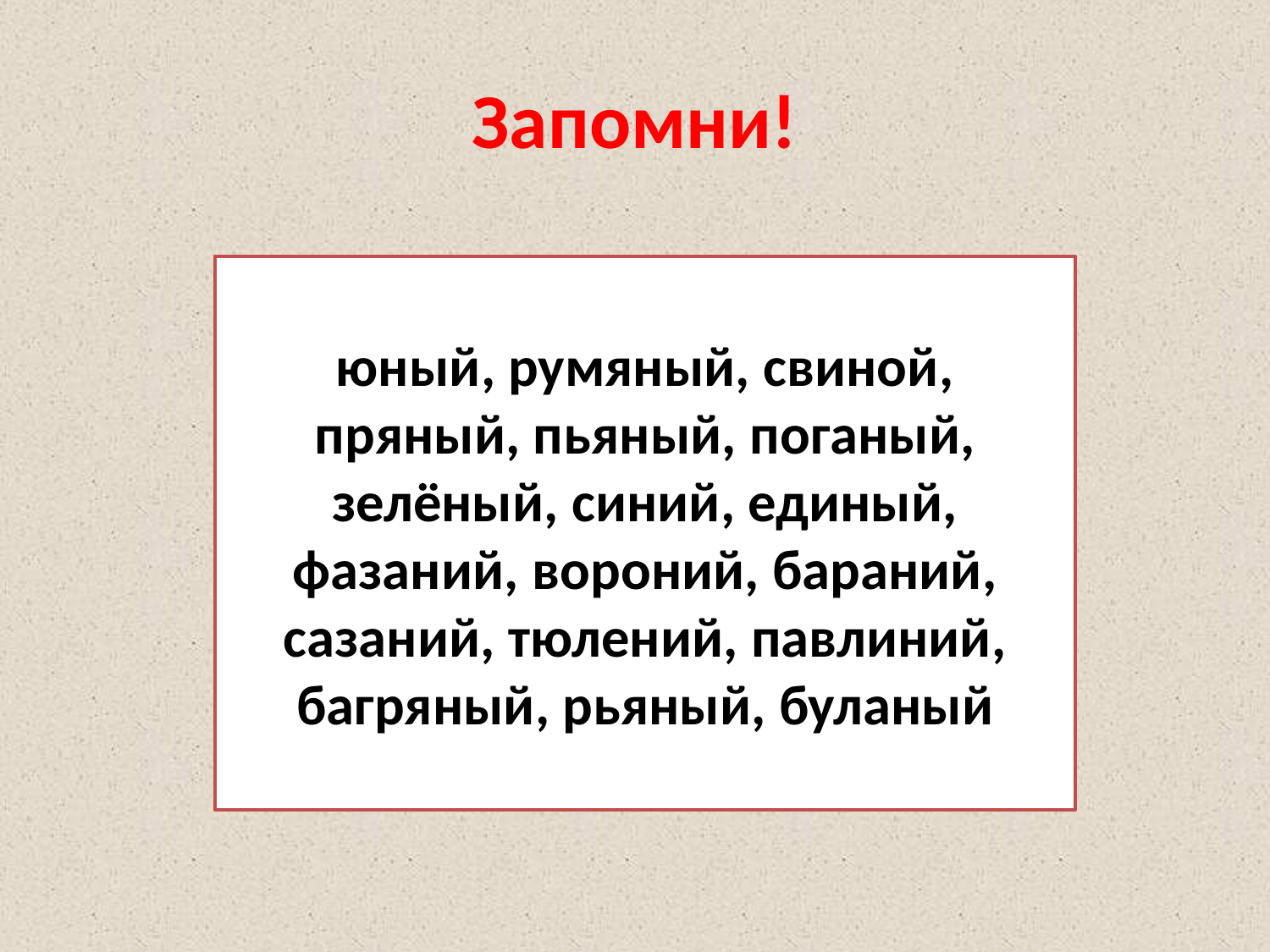

# Запомни!

юный, румяный, свиной, пряный, пьяный, поганый, зелёный, синий, единый, фазаний, вороний, бараний, сазаний, тюлений, павлиний, багряный, рьяный, буланый